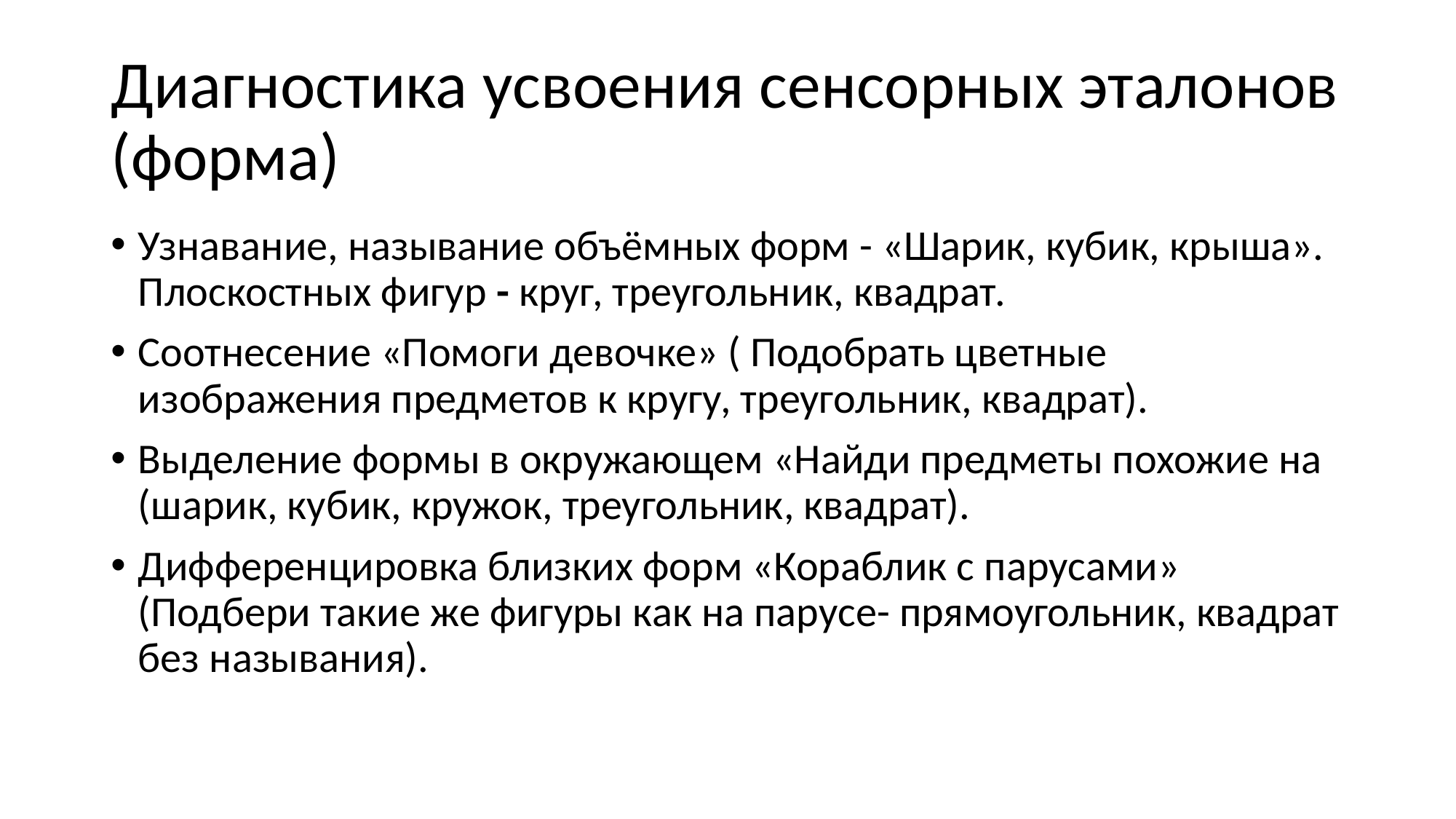

# Диагностика усвоения сенсорных эталонов (форма)
Узнавание, называние объёмных форм - «Шарик, кубик, крыша». Плоскостных фигур - круг, треугольник, квадрат.
Соотнесение «Помоги девочке» ( Подобрать цветные  изображения предметов к кругу, треугольник, квадрат).
Выделение формы в окружающем «Найди предметы похожие на (шарик, кубик, кружок, треугольник, квадрат).
Дифференцировка близких форм «Кораблик с парусами»  (Подбери такие же фигуры как на парусе- прямоугольник, квадрат без называния).